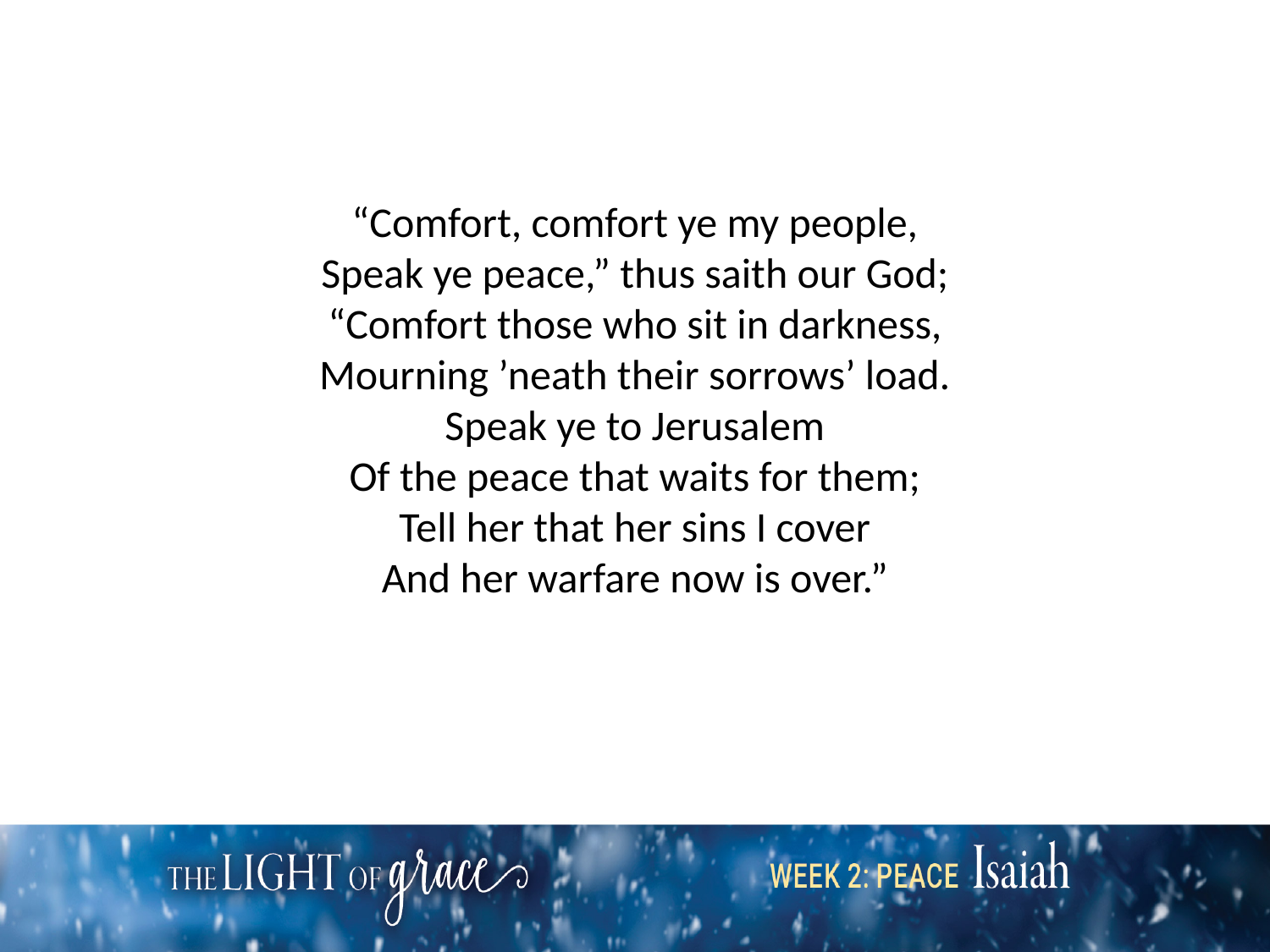

“Comfort, comfort ye my people,
Speak ye peace,” thus saith our God;
“Comfort those who sit in darkness,
Mourning ’neath their sorrows’ load.
Speak ye to Jerusalem
Of the peace that waits for them;
Tell her that her sins I cover
And her warfare now is over.”